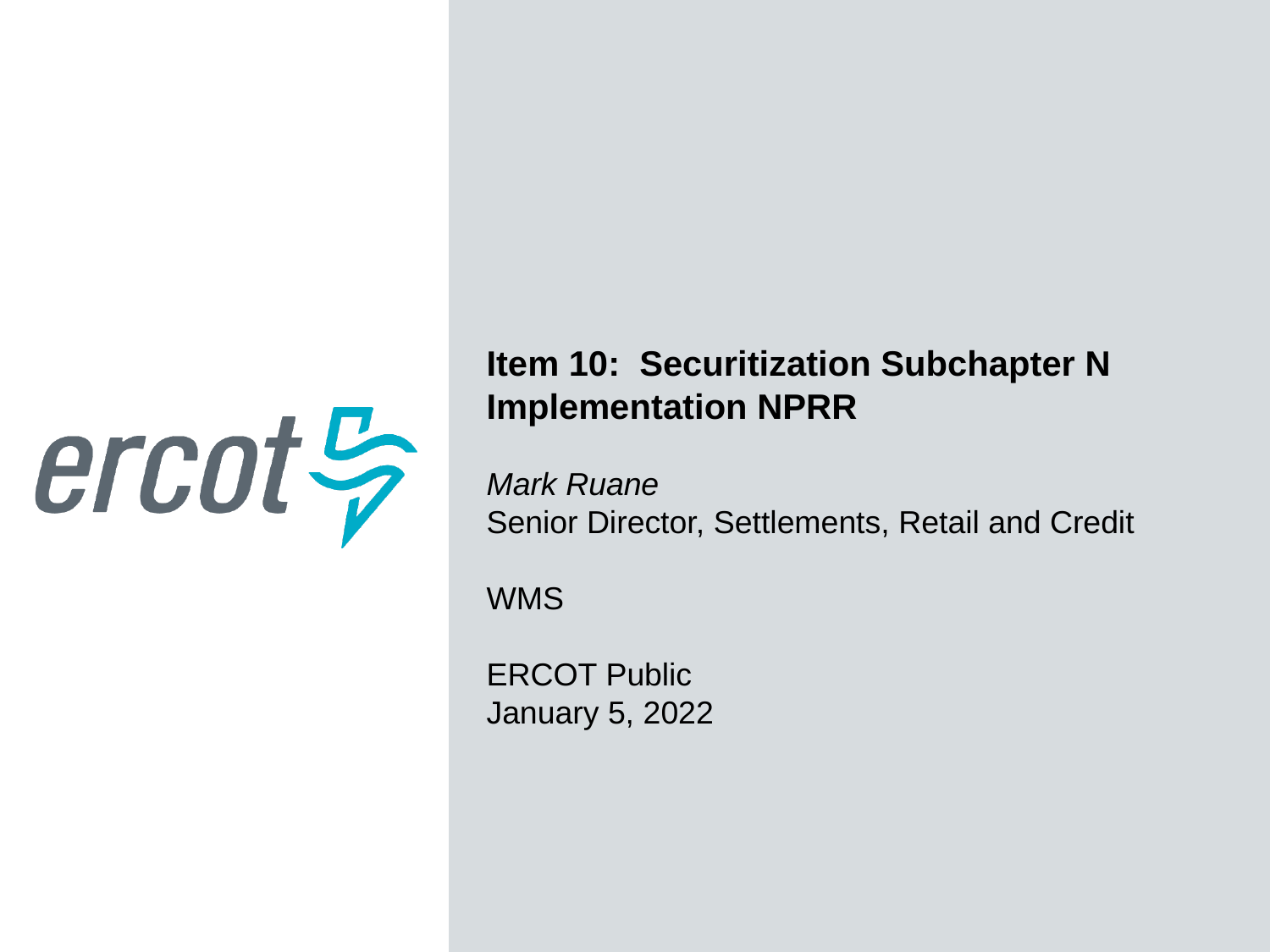

Item 10:  Securitization Subchapter N Implementation NPRR

Mark Ruane
Senior Director, Settlements, Retail and Credit

WMS

ERCOT Public
January 5, 2022